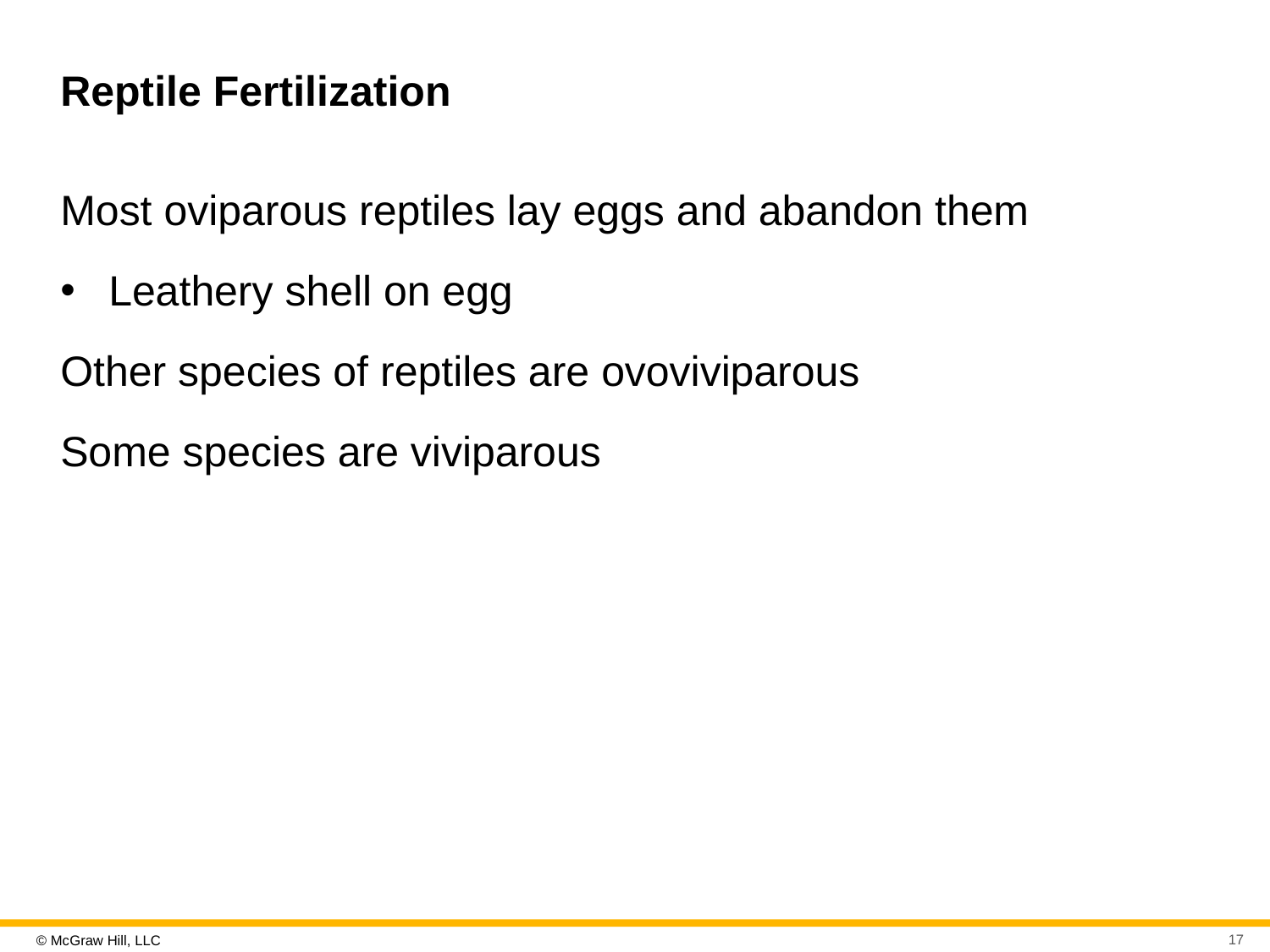

# Reptile Fertilization
Most oviparous reptiles lay eggs and abandon them
Leathery shell on egg
Other species of reptiles are ovoviviparous
Some species are viviparous
17